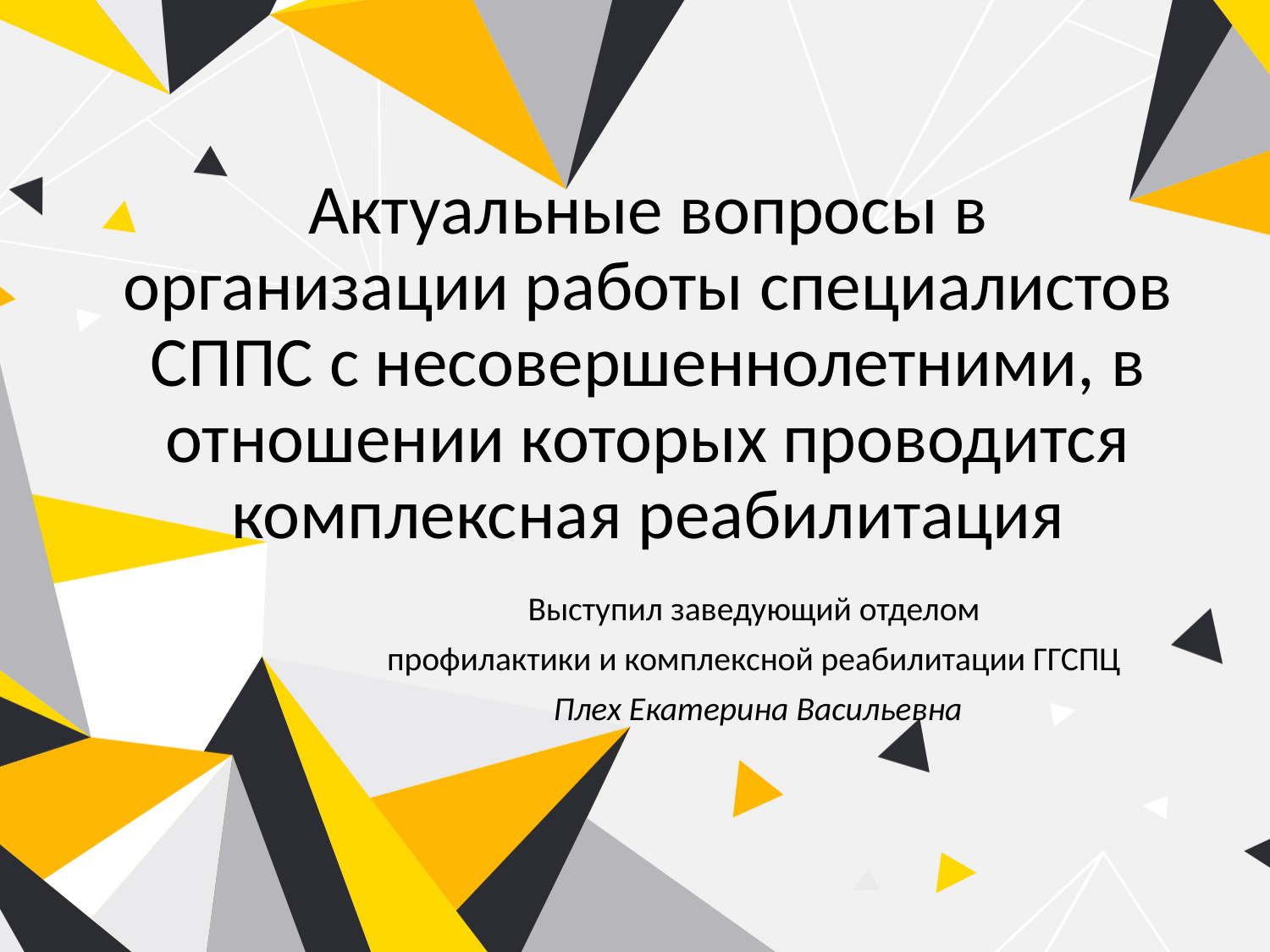

# Актуальные вопросы в организации работы специалистов СППС с несовершеннолетними, в отношении которых проводится комплексная реабилитация
Выступил заведующий отделом
профилактики и комплексной реабилитации ГГСПЦ
Плех Екатерина Васильевна